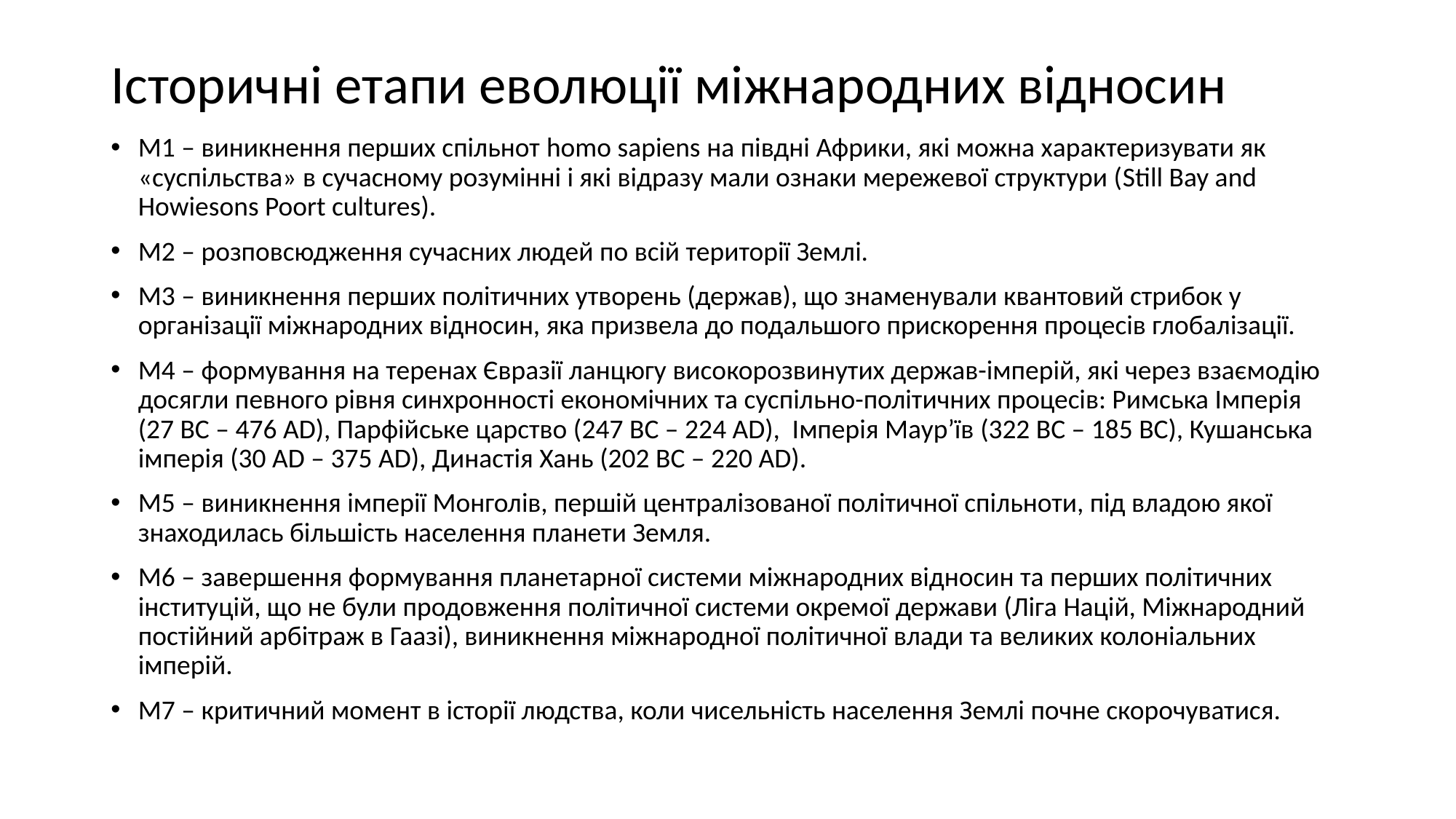

# Історичні етапи еволюції міжнародних відносин
М1 – виникнення перших спільнот homo sapiens на півдні Африки, які можна характеризувати як «суспільства» в сучасному розумінні і які відразу мали ознаки мережевої структури (Still Bay and Howiesons Poort cultures).
М2 – розповсюдження сучасних людей по всій території Землі.
М3 – виникнення перших політичних утворень (держав), що знаменували квантовий стрибок у організації міжнародних відносин, яка призвела до подальшого прискорення процесів глобалізації.
М4 – формування на теренах Євразії ланцюгу високорозвинутих держав-імперій, які через взаємодію досягли певного рівня синхронності економічних та суспільно-політичних процесів: Римська Імперія (27 ВС – 476 AD), Парфійське царство (247 BC – 224 AD),  Імперія Маур’їв (322 ВС – 185 ВС), Кушанська імперія (30 AD – 375 AD), Династія Хань (202 BC – 220 AD).
М5 – виникнення імперії Монголів, першій централізованої політичної спільноти, під владою якої знаходилась більшість населення планети Земля.
М6 – завершення формування планетарної системи міжнародних відносин та перших політичних інституцій, що не були продовження політичної системи окремої держави (Ліга Націй, Міжнародний постійний арбітраж в Гаазі), виникнення міжнародної політичної влади та великих колоніальних імперій.
М7 – критичний момент в історії людства, коли чисельність населення Землі почне скорочуватися.